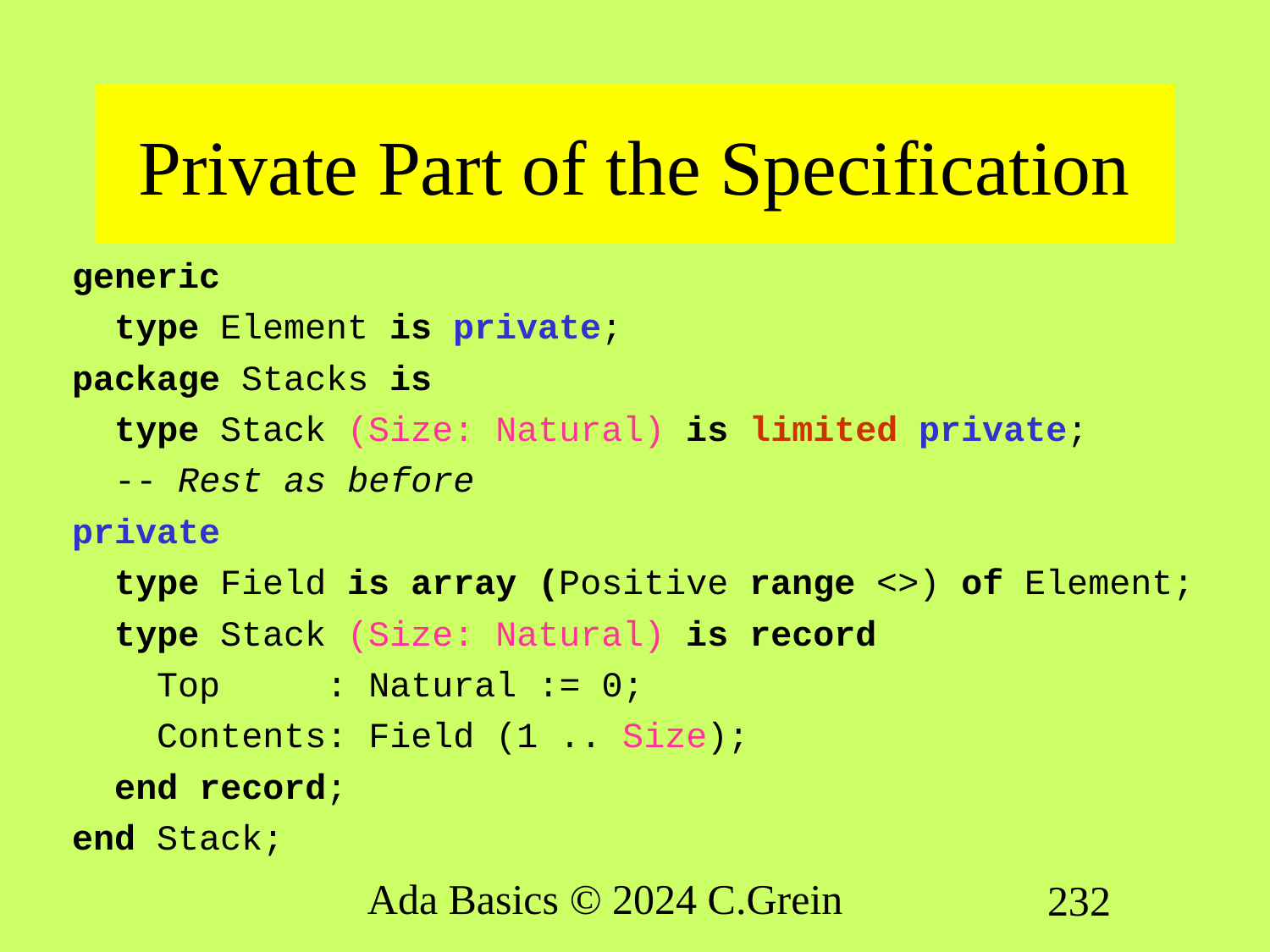

# Private Part of the Specification
generic
  type Element is private;
package Stacks is
  type Stack (Size: Natural) is limited private;
  -- Rest as before
private
  type Field is array (Positive range <>) of Element;
  type Stack (Size: Natural) is record
    Top     : Natural := 0;
    Contents: Field (1 .. Size);
  end record;
end Stack;
Ada Basics © 2024 C.Grein
232